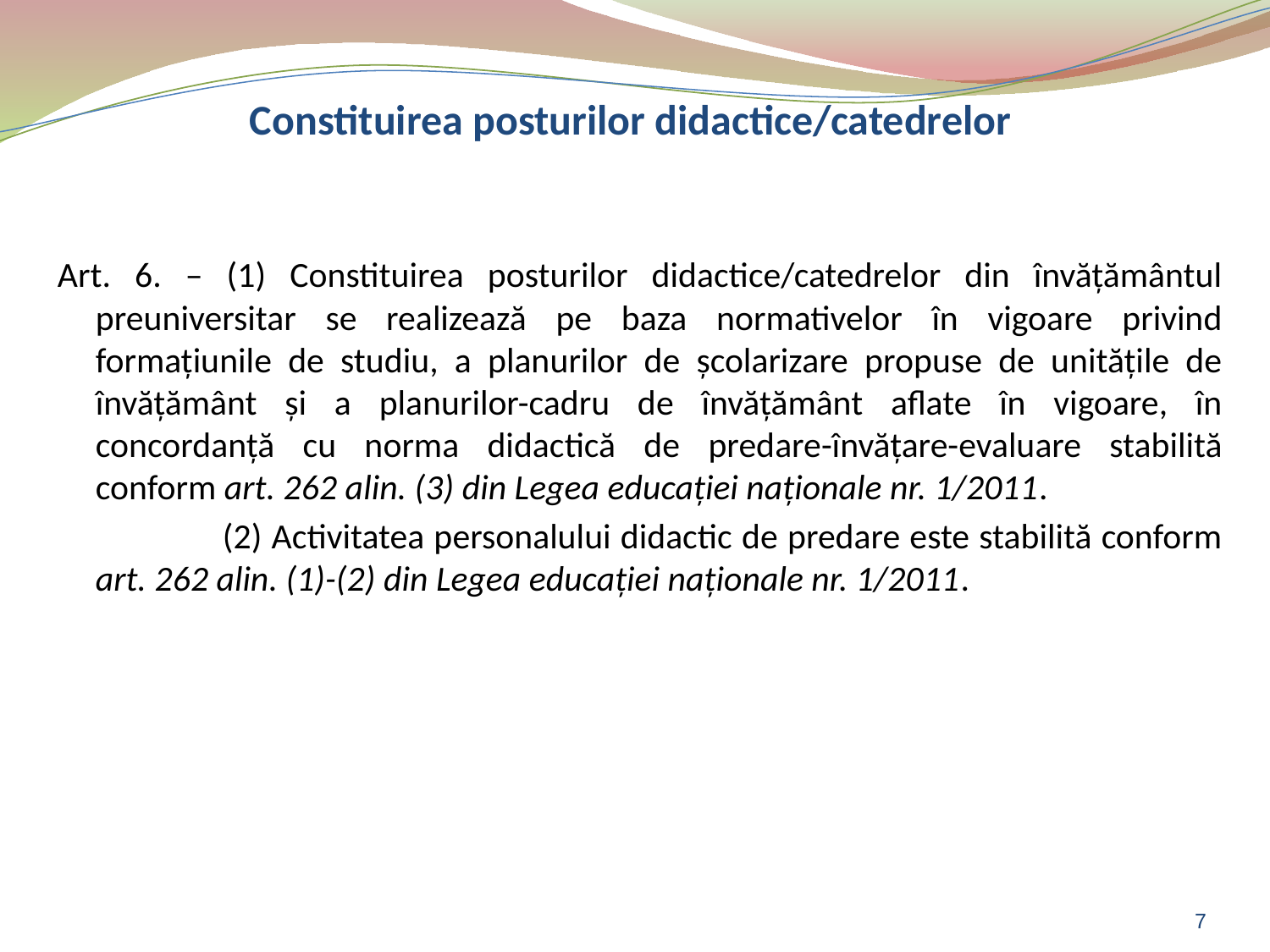

# Constituirea posturilor didactice/catedrelor
Art. 6. – (1) Constituirea posturilor didactice/catedrelor din învăţământul preuniversitar se realizează pe baza normativelor în vigoare privind formaţiunile de studiu, a planurilor de şcolarizare propuse de unităţile de învăţământ şi a planurilor-cadru de învăţământ aflate în vigoare, în concordanţă cu norma didactică de predare-învăţare-evaluare stabilită conform art. 262 alin. (3) din Legea educaţiei naţionale nr. 1/2011.
		(2) Activitatea personalului didactic de predare este stabilită conform art. 262 alin. (1)-(2) din Legea educaţiei naţionale nr. 1/2011.
7